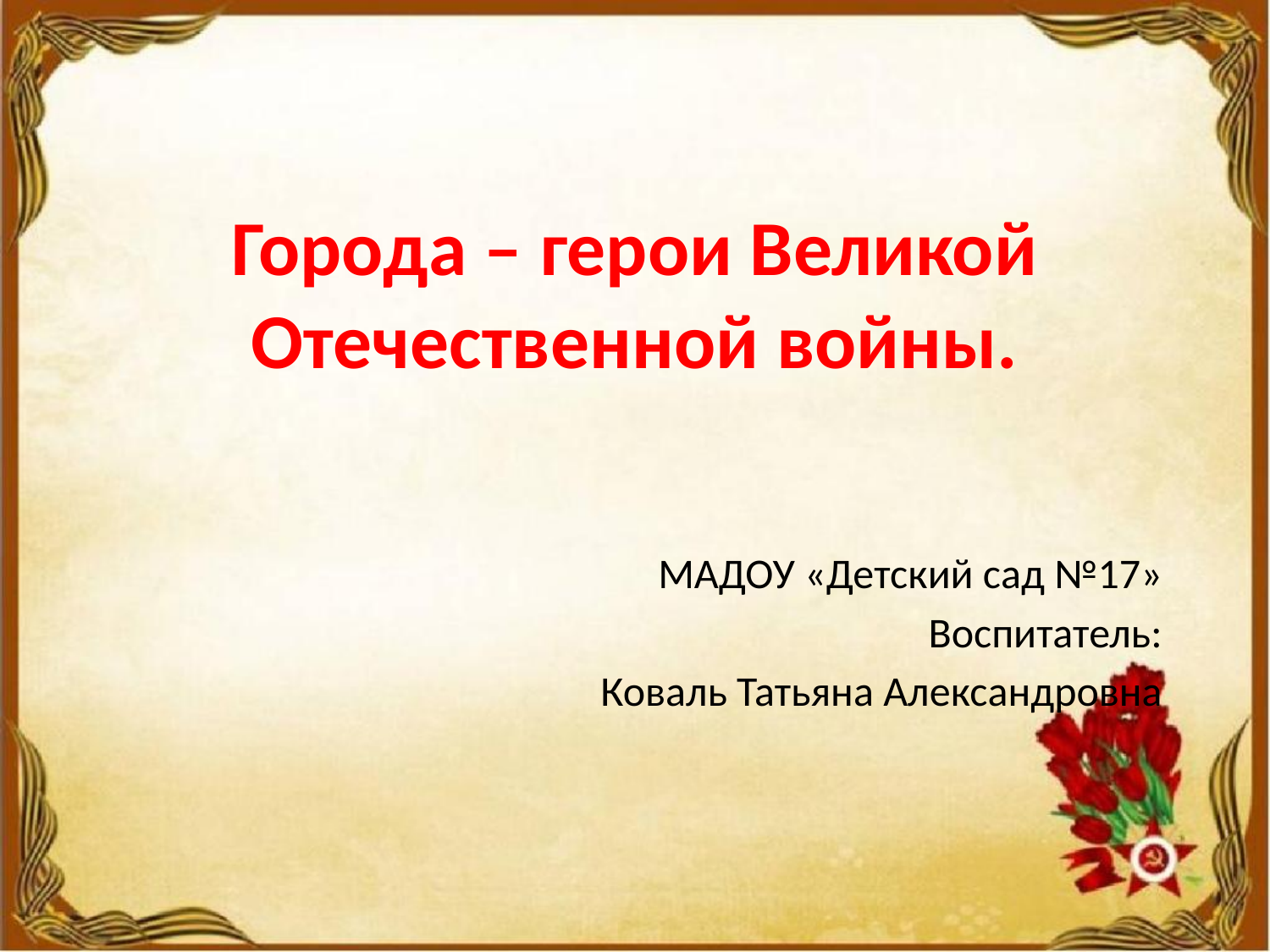

# Города – герои Великой Отечественной войны.
МАДОУ «Детский сад №17»
Воспитатель:
 Коваль Татьяна Александровна